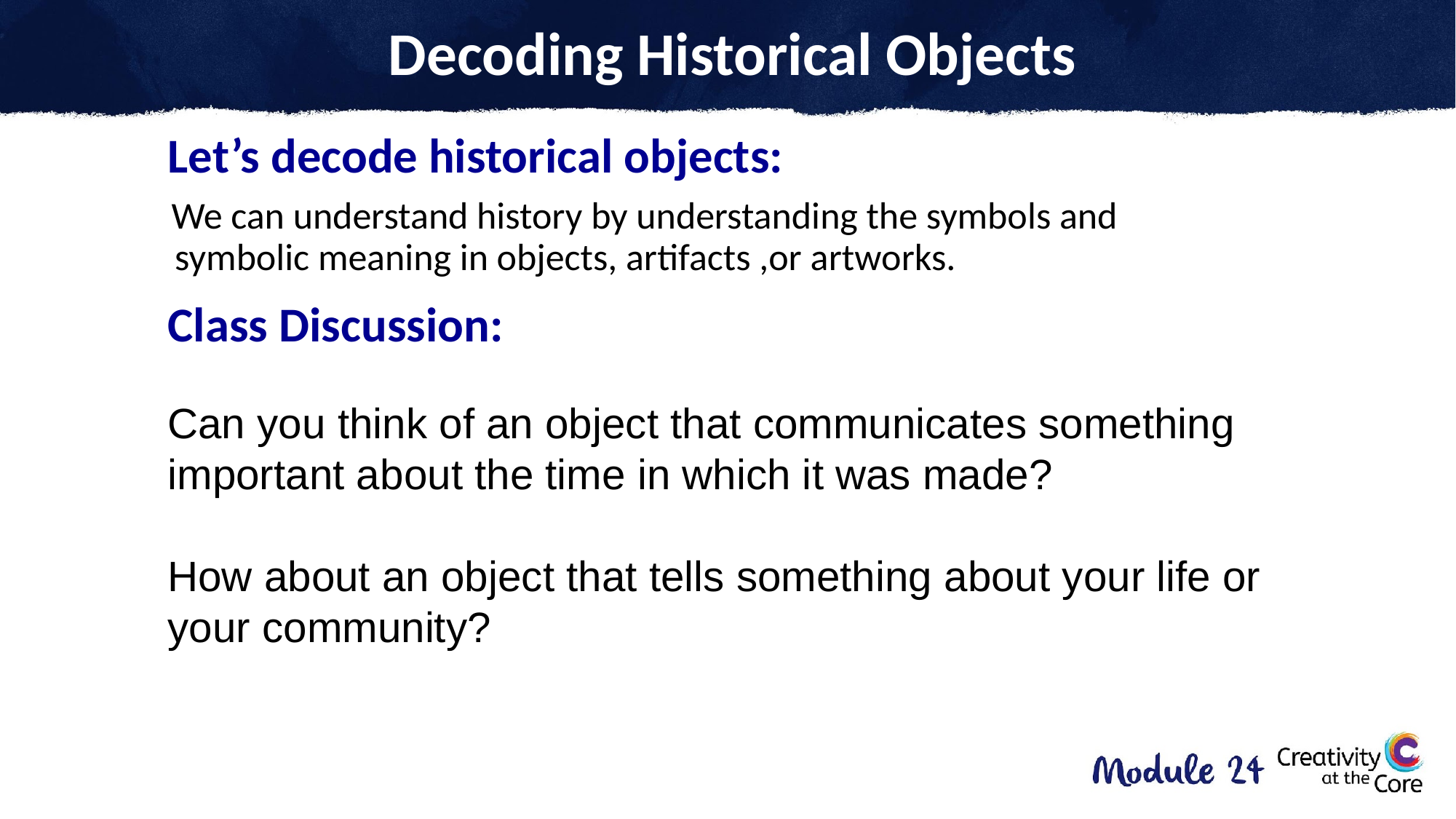

Decoding Historical Objects
# Standards
Let’s decode historical objects:
  We can understand history by understanding the symbols and symbolic meaning in objects, artifacts ,or artworks.
Class Discussion:

Can you think of an object that communicates something important about the time in which it was made?

How about an object that tells something about your life or your community?